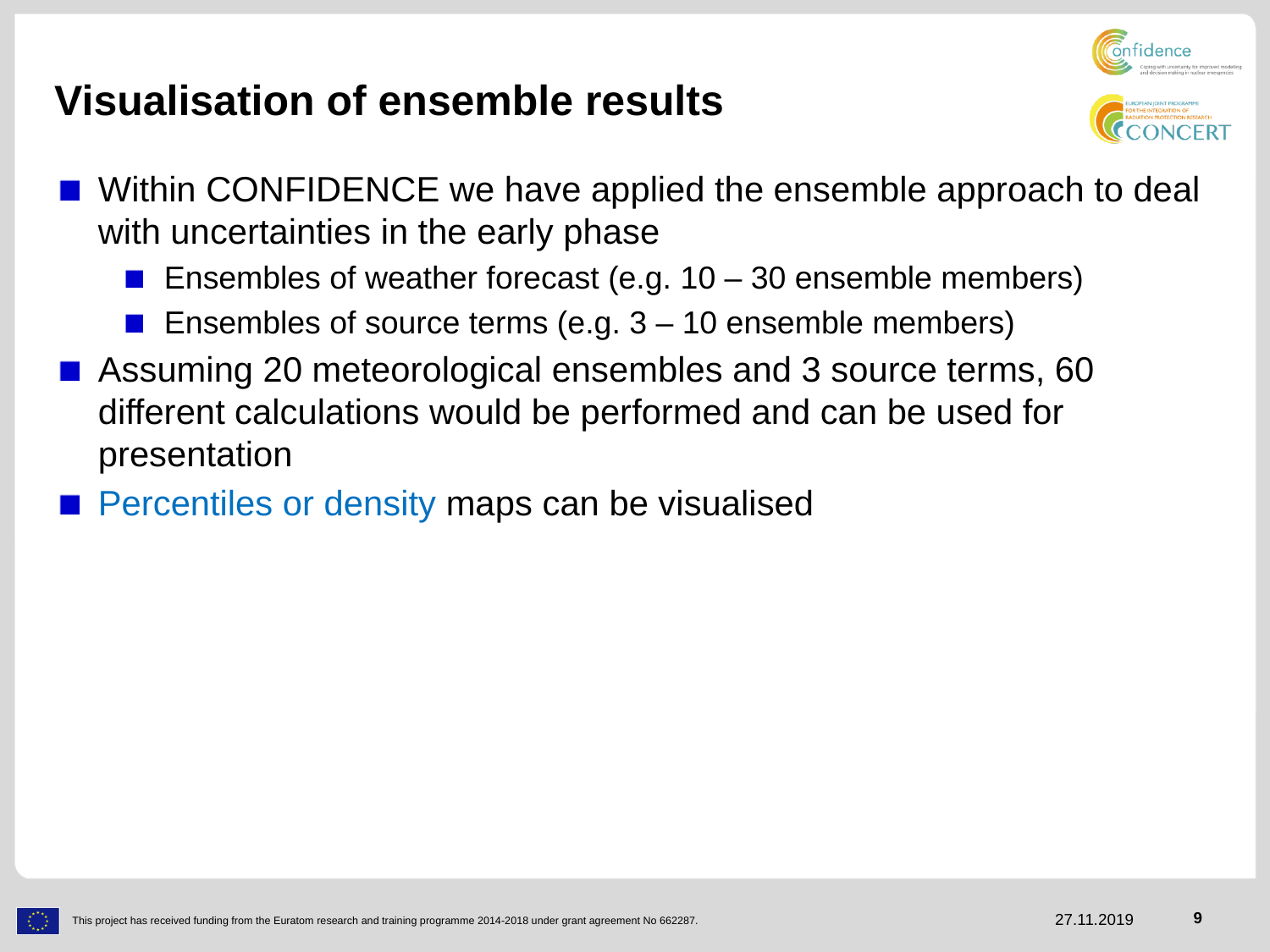

# Visualisation of ensemble results
Within CONFIDENCE we have applied the ensemble approach to deal with uncertainties in the early phase
Ensembles of weather forecast (e.g. 10 – 30 ensemble members)
Ensembles of source terms (e.g. 3 – 10 ensemble members)
Assuming 20 meteorological ensembles and 3 source terms, 60 different calculations would be performed and can be used for presentation
Percentiles or density maps can be visualised